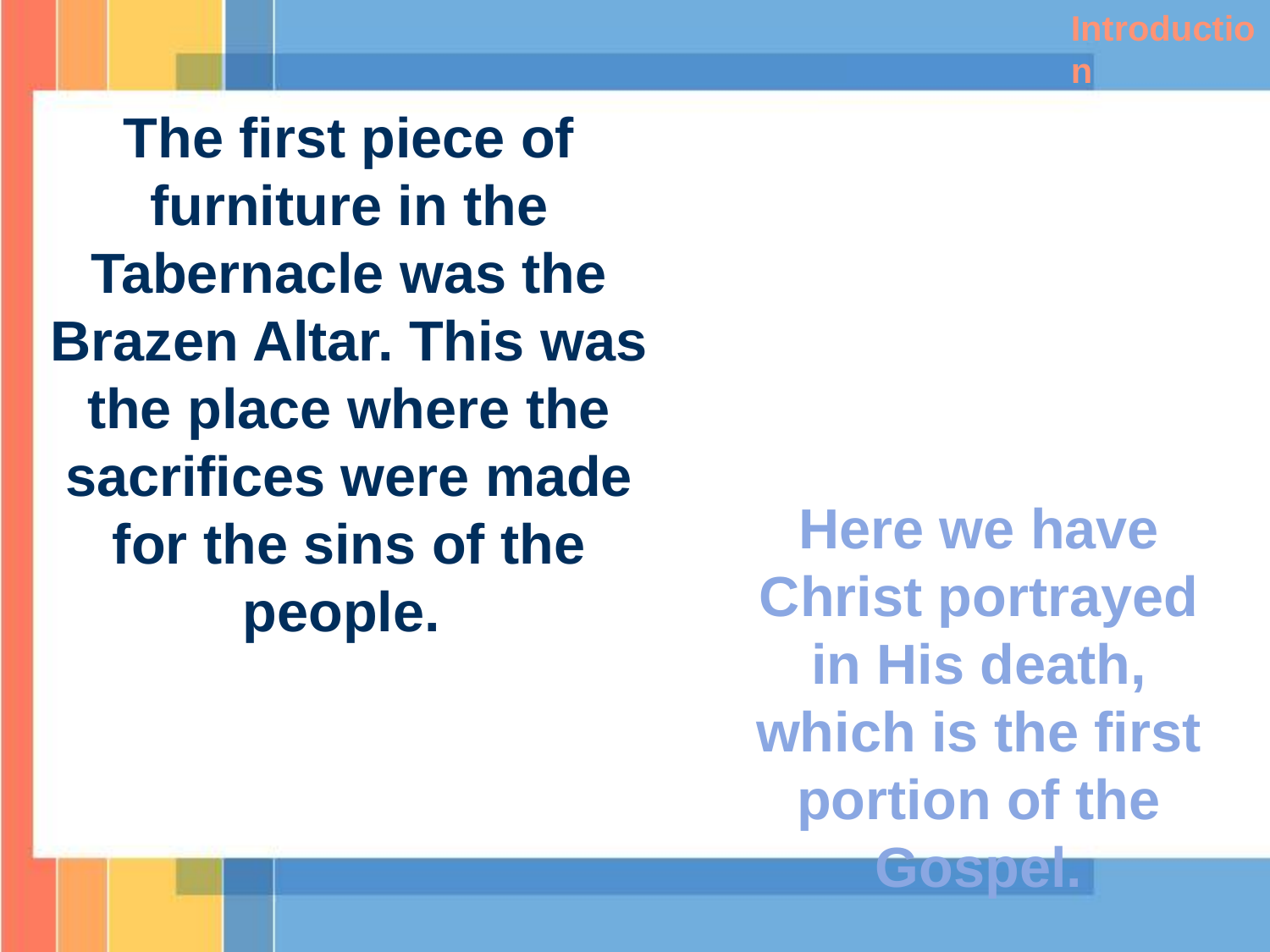

Introduction
The first piece of furniture in the Tabernacle was the Brazen Altar. This was the place where the sacrifices were made for the sins of the people.
Here we have Christ portrayed in His death, which is the first portion of the Gospel.